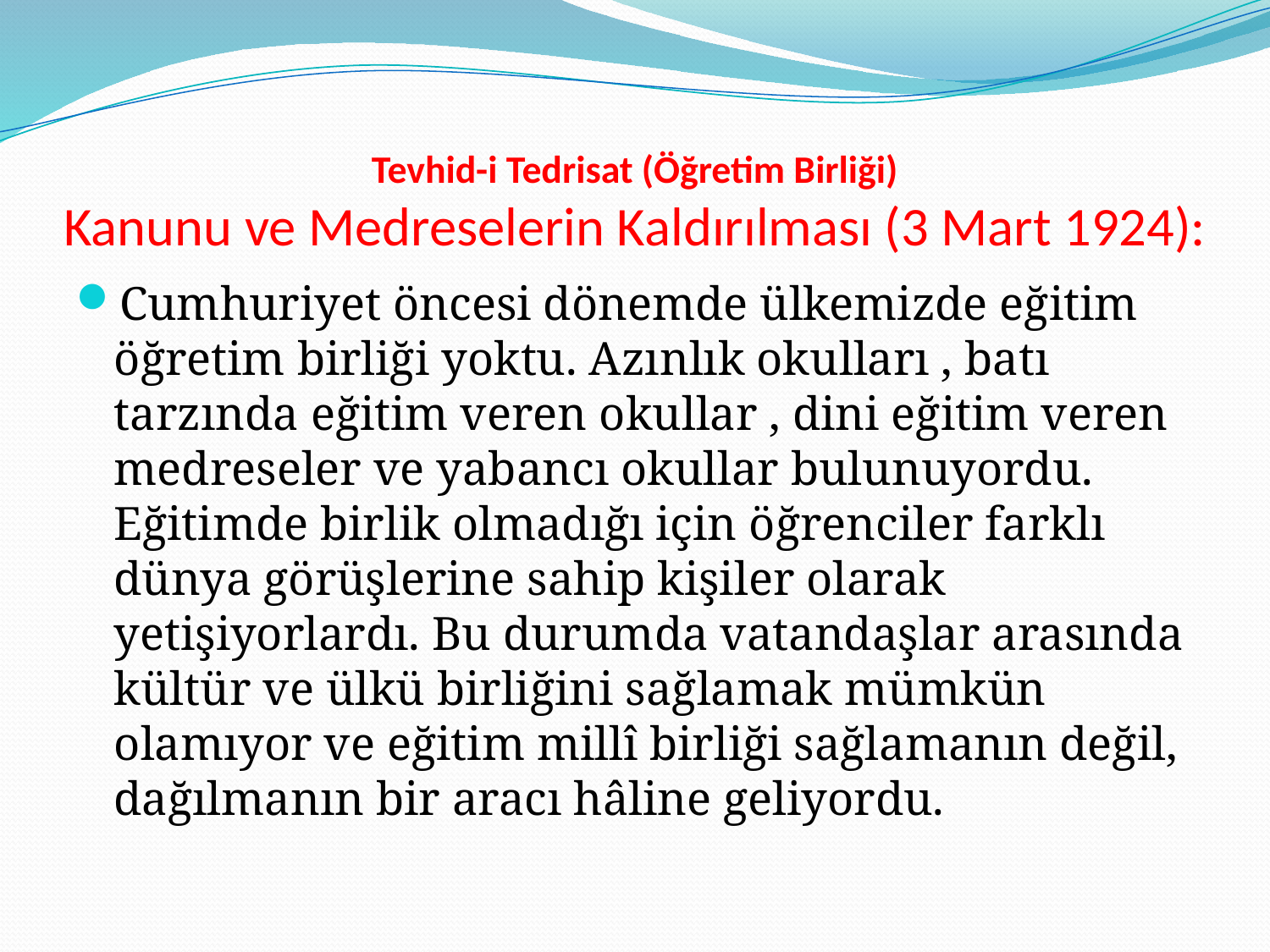

# Tevhid-i Tedrisat (Öğretim Birliği) Kanunu ve Medreselerin Kaldırılması (3 Mart 1924):
Cumhuriyet öncesi dönemde ülkemizde eğitim öğretim birliği yoktu. Azınlık okulları , batı tarzında eğitim veren okullar , dini eğitim veren medreseler ve yabancı okullar bulunuyordu. Eğitimde birlik olmadığı için öğrenciler farklı dünya görüşlerine sahip kişiler olarak yetişiyorlardı. Bu durumda vatandaşlar arasında kültür ve ülkü birliğini sağlamak mümkün olamıyor ve eğitim millî birliği sağlamanın değil, dağılmanın bir aracı hâline geliyordu.